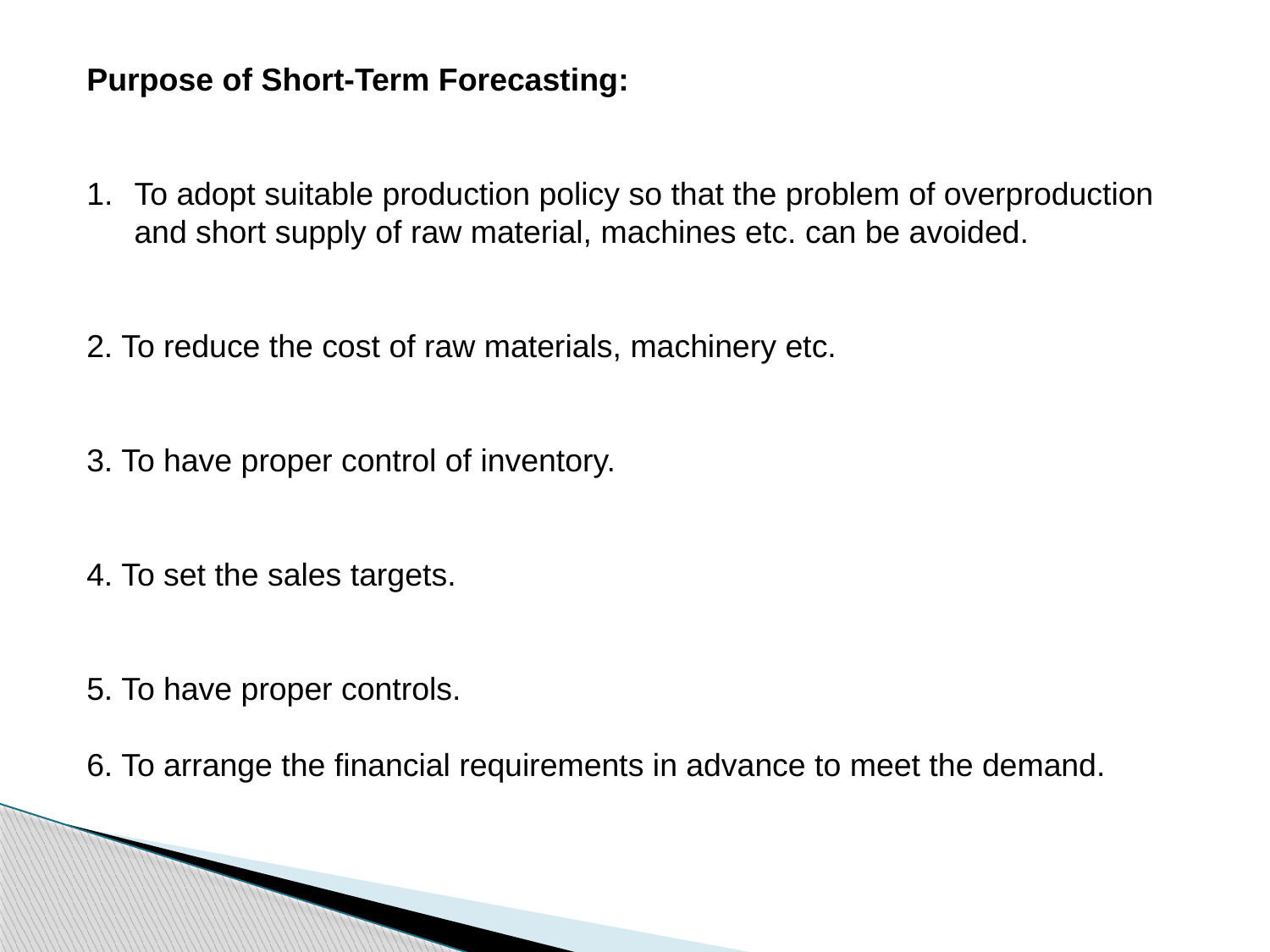

Purpose of Short-Term Forecasting:

To adopt suitable production policy so that the problem of overproduction and short supply of raw material, machines etc. can be avoided.

2. To reduce the cost of raw materials, machinery etc.

3. To have proper control of inventory.

4. To set the sales targets.

5. To have proper controls.

6. To arrange the financial requirements in advance to meet the demand.